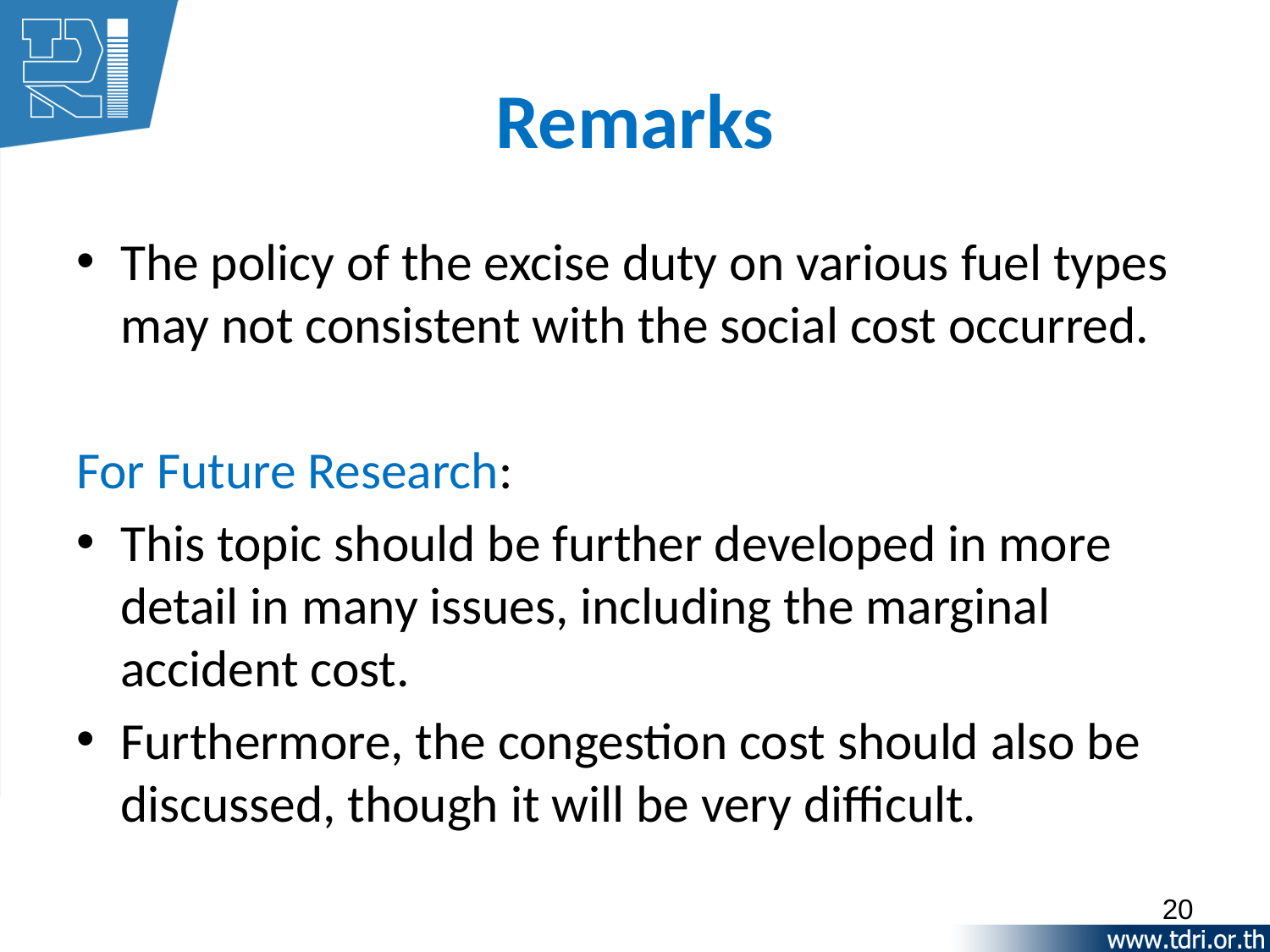

# Remarks
The policy of the excise duty on various fuel types may not consistent with the social cost occurred.

For Future Research:
This topic should be further developed in more detail in many issues, including the marginal accident cost.
Furthermore, the congestion cost should also be discussed, though it will be very difficult.

20